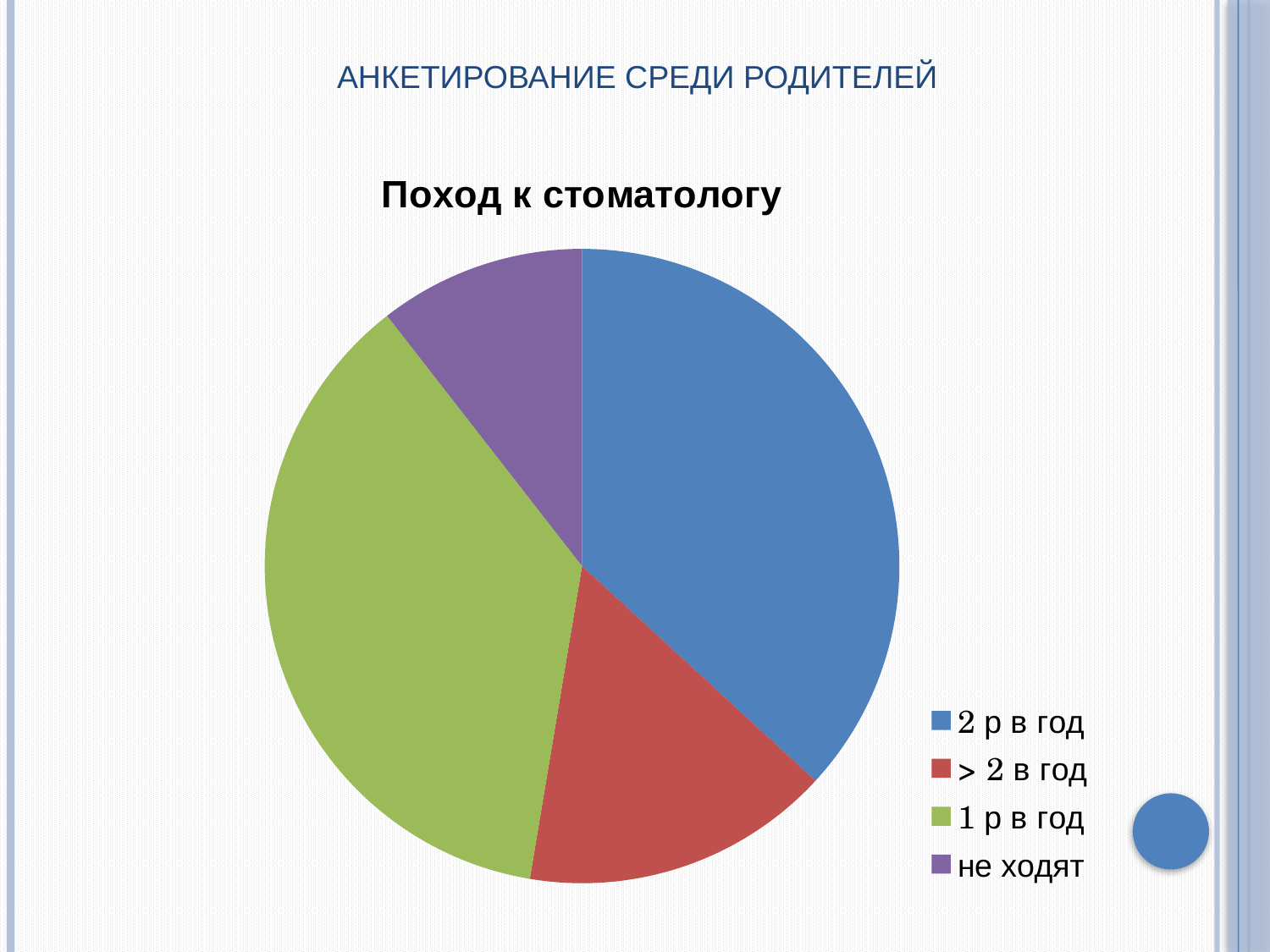

# Анкетирование среди родителей

### Chart:

| Category | Поход к стоматологу |
|---|---|
| 2 р в год | 7.0 |
| > 2 в год | 3.0 |
| 1 р в год | 7.0 |
| не ходят | 2.0 |